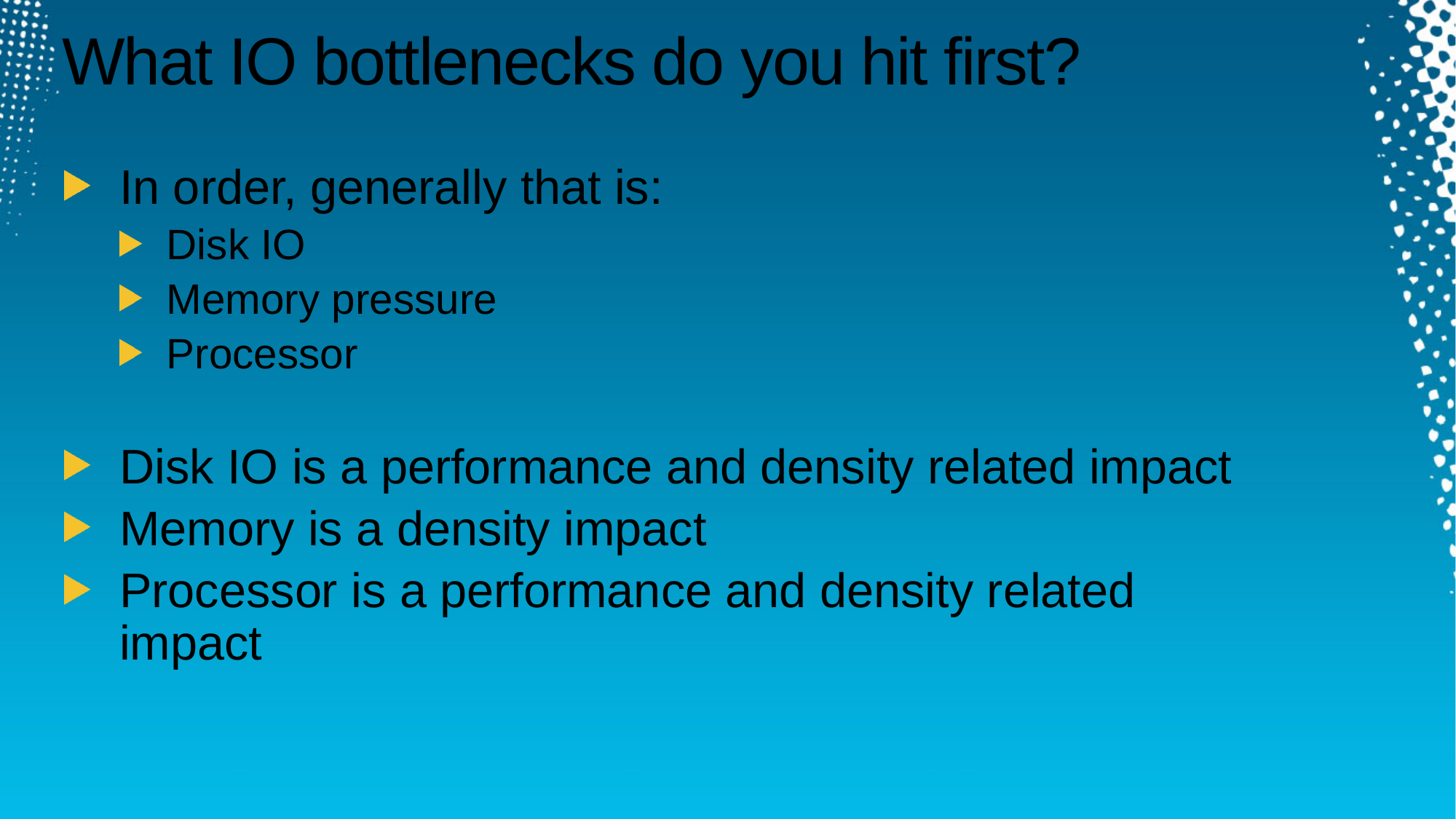

# What IO bottlenecks do you hit first?
In order, generally that is:
Disk IO
Memory pressure
Processor

Disk IO is a performance and density related impact
Memory is a density impact
Processor is a performance and density related impact